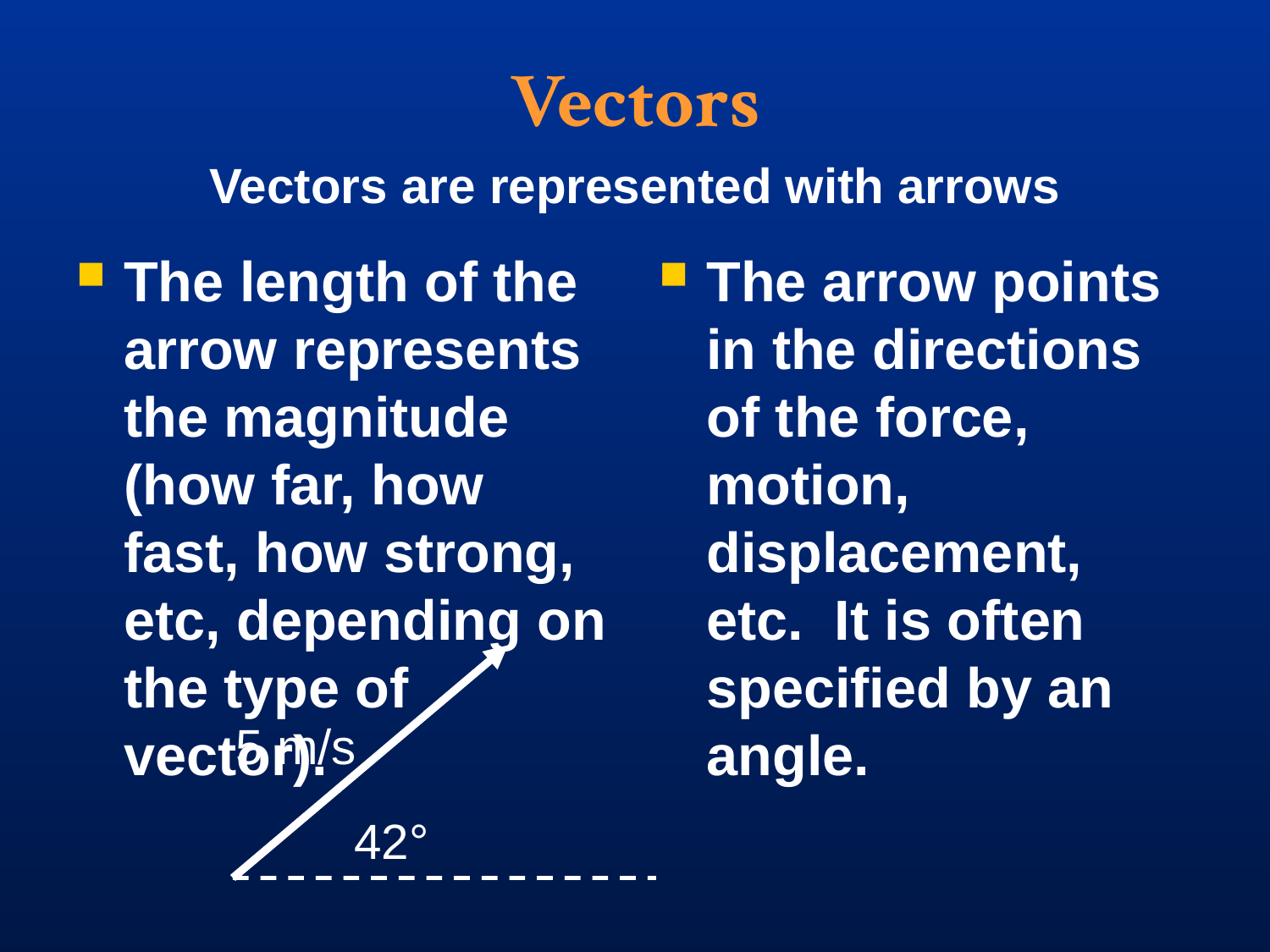

# Vectors
Vectors are represented with arrows
The length of the arrow represents the magnitude (how far, how fast, how strong, etc, depending on the type of vector).
The arrow points in the directions of the force, motion, displacement, etc.  It is often specified by an angle.

5 m/s
42°